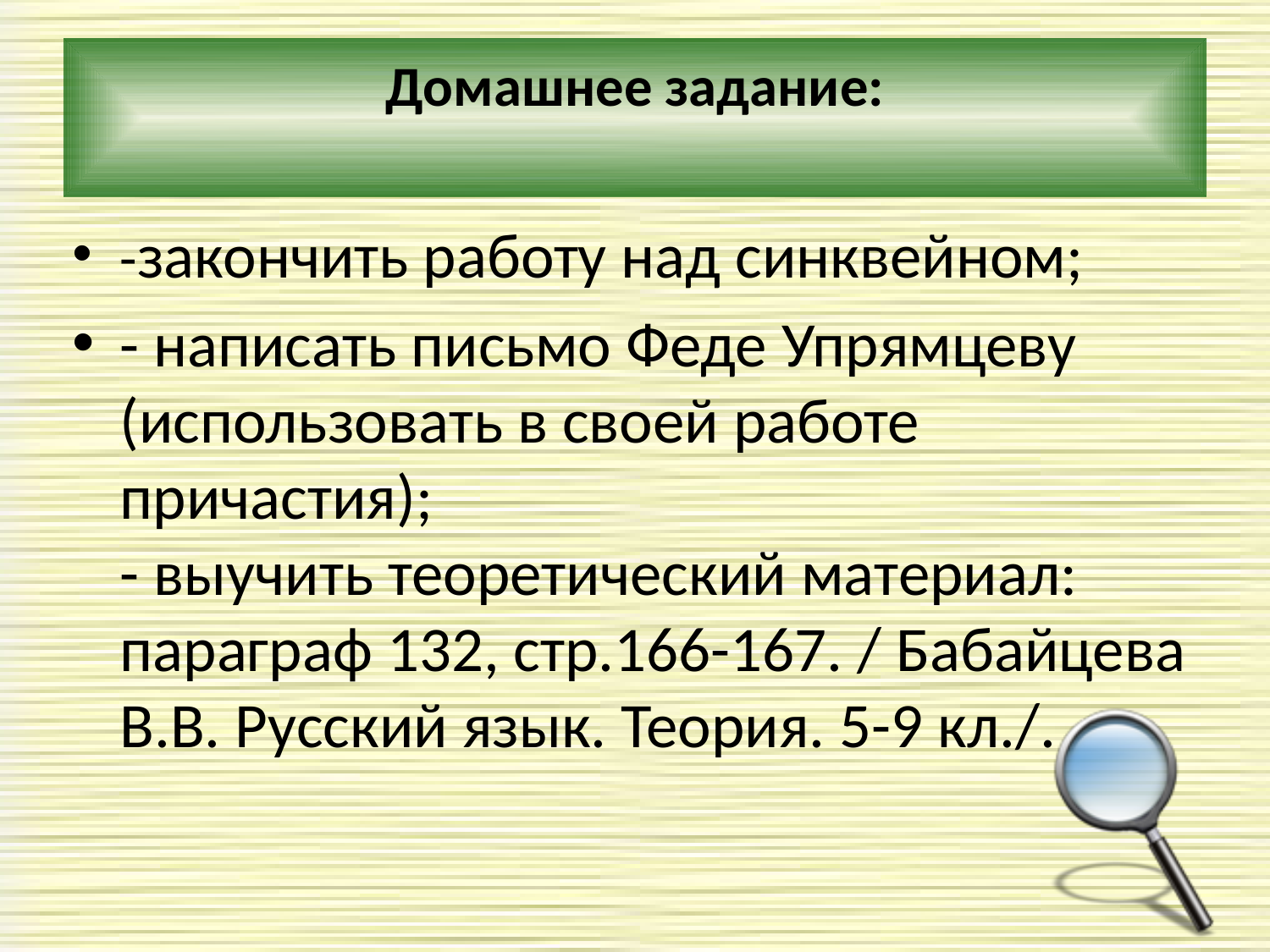

# Домашнее задание:
-закончить работу над синквейном;
- написать письмо Феде Упрямцеву (использовать в своей работе причастия);
- выучить теоретический материал: параграф 132, стр.166-167. / Бабайцева В.В. Русский язык. Теория. 5-9 кл./.